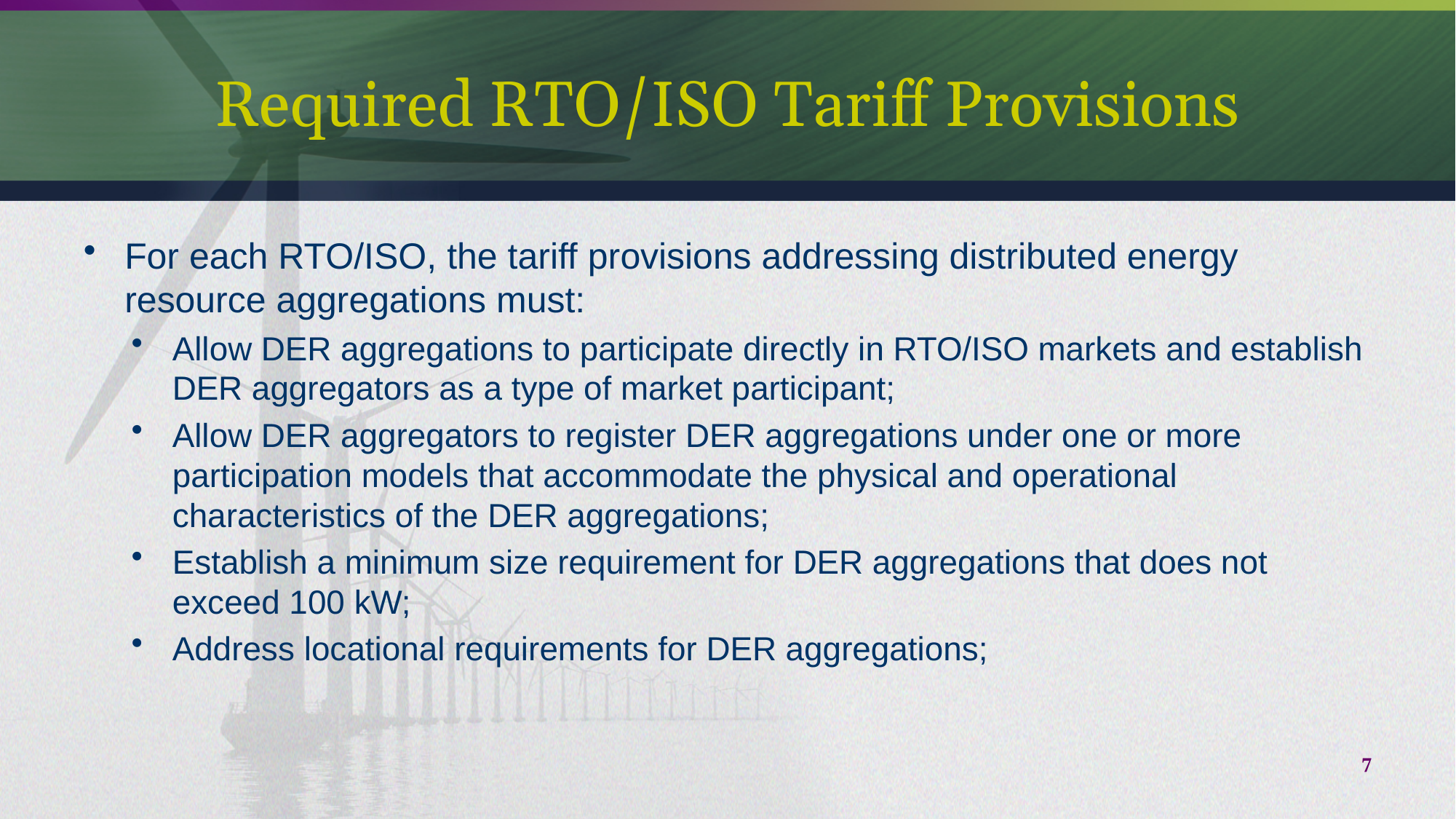

# Required RTO/ISO Tariff Provisions
For each RTO/ISO, the tariff provisions addressing distributed energy resource aggregations must:
Allow DER aggregations to participate directly in RTO/ISO markets and establish DER aggregators as a type of market participant;
Allow DER aggregators to register DER aggregations under one or more participation models that accommodate the physical and operational characteristics of the DER aggregations;
Establish a minimum size requirement for DER aggregations that does not exceed 100 kW;
Address locational requirements for DER aggregations;

7